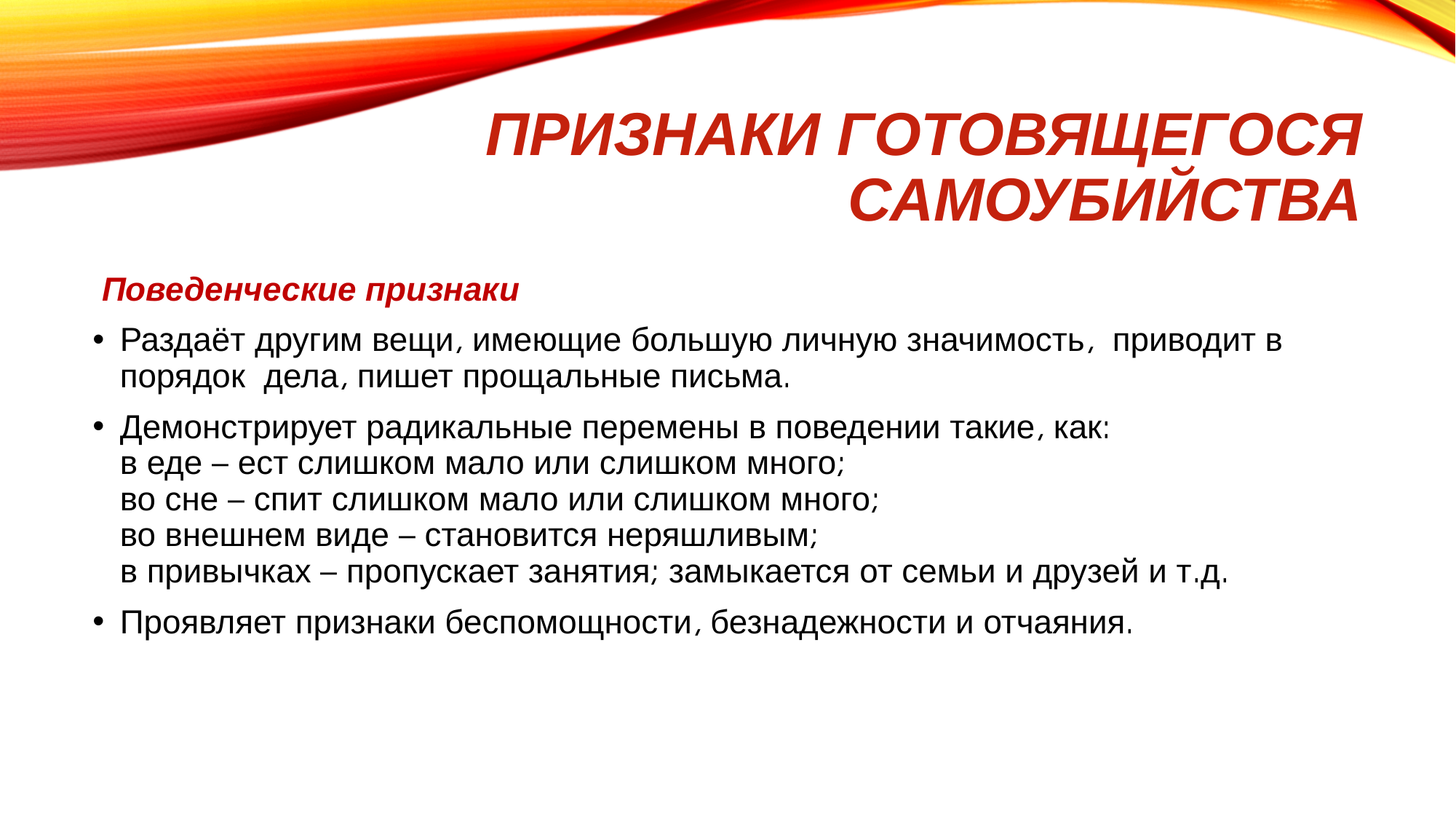

Признаки готовящегося самоубийства
 Поведенческие признаки
Раздаёт другим вещи, имеющие большую личную значимость,  приводит в порядок  дела, пишет прощальные письма.
Демонстрирует радикальные перемены в поведении такие, как:
в еде – ест слишком мало или слишком много;
во сне – спит слишком мало или слишком много;
во внешнем виде – становится неряшливым;
в привычках – пропускает занятия; замыкается от семьи и друзей и т.д.
Проявляет признаки беспомощности, безнадежности и отчаяния.